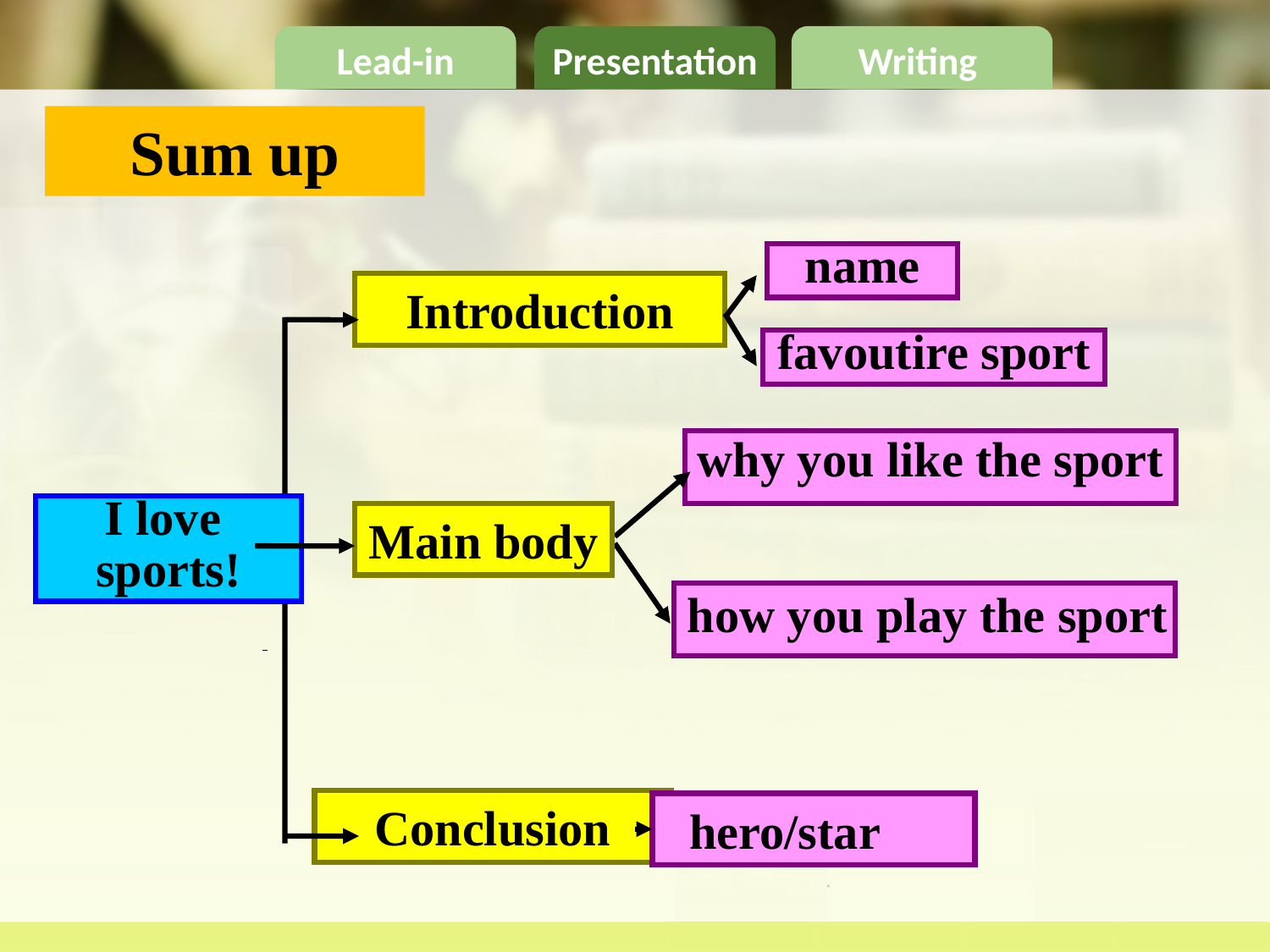

Sum up

name

Introduction

favoutire sport

why you like the sport
I love
sports!
Main body

how you play the sport
Conclusion

  hero/star